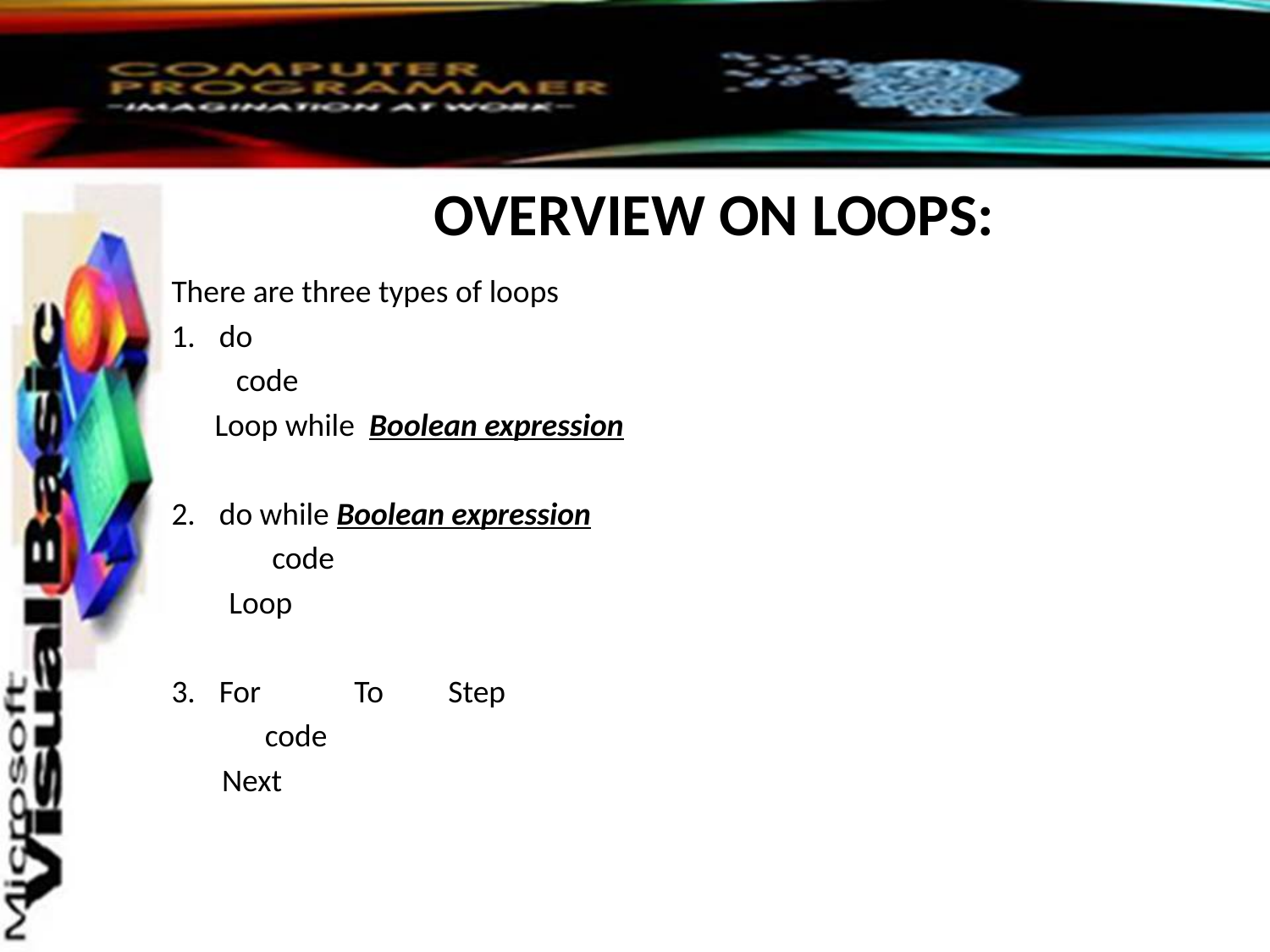

# OVERVIEW ON LOOPS:
There are three types of loops
do
         code
      Loop while  Boolean expression

do while Boolean expression
              code
        Loop

For             To         Step
             code
       Next